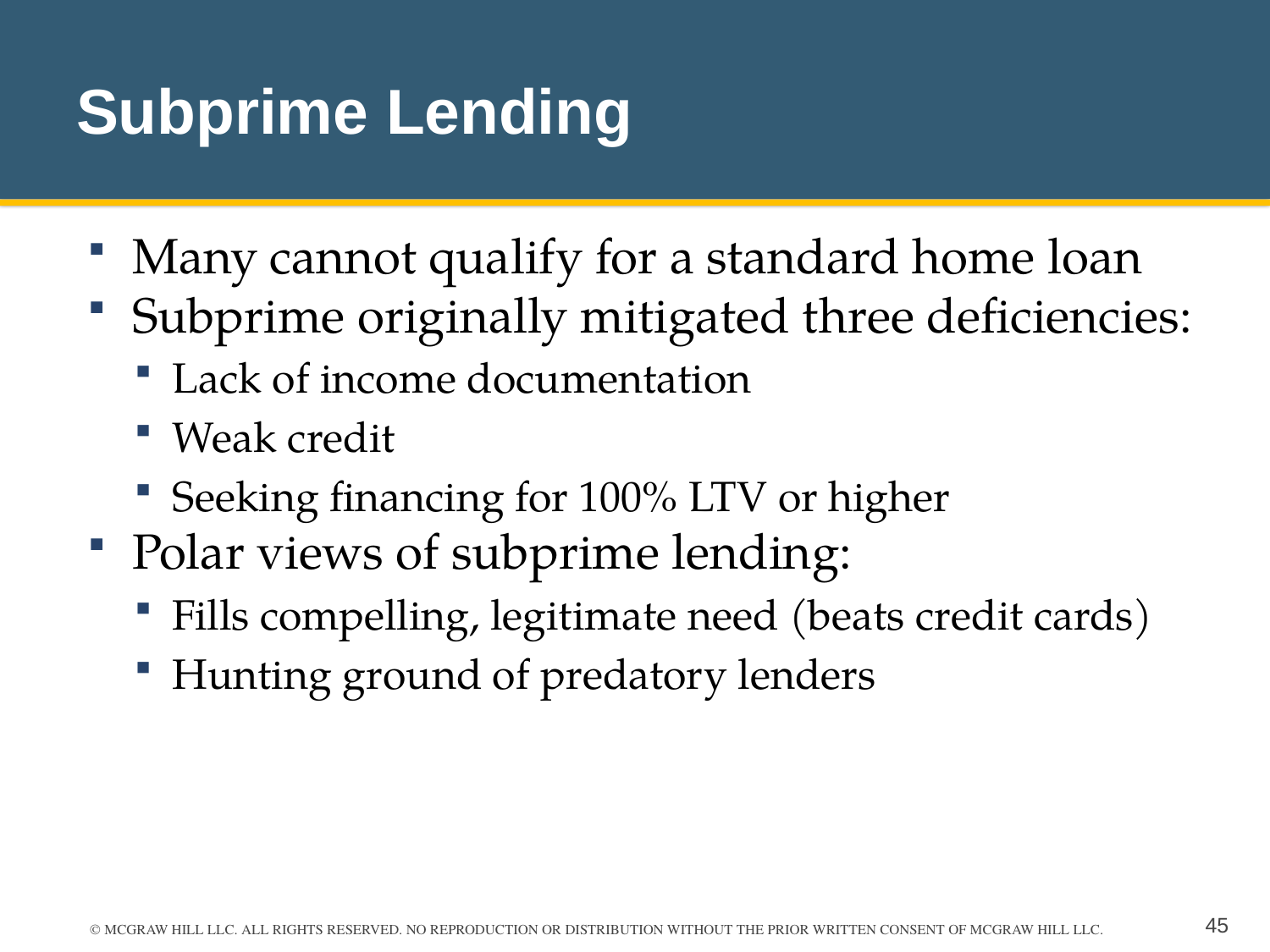

# Subprime Lending
Many cannot qualify for a standard home loan
Subprime originally mitigated three deficiencies:
Lack of income documentation
Weak credit
Seeking financing for 100% LTV or higher
Polar views of subprime lending:
Fills compelling, legitimate need (beats credit cards)
Hunting ground of predatory lenders

© MCGRAW HILL LLC. ALL RIGHTS RESERVED. NO REPRODUCTION OR DISTRIBUTION WITHOUT THE PRIOR WRITTEN CONSENT OF MCGRAW HILL LLC.
45